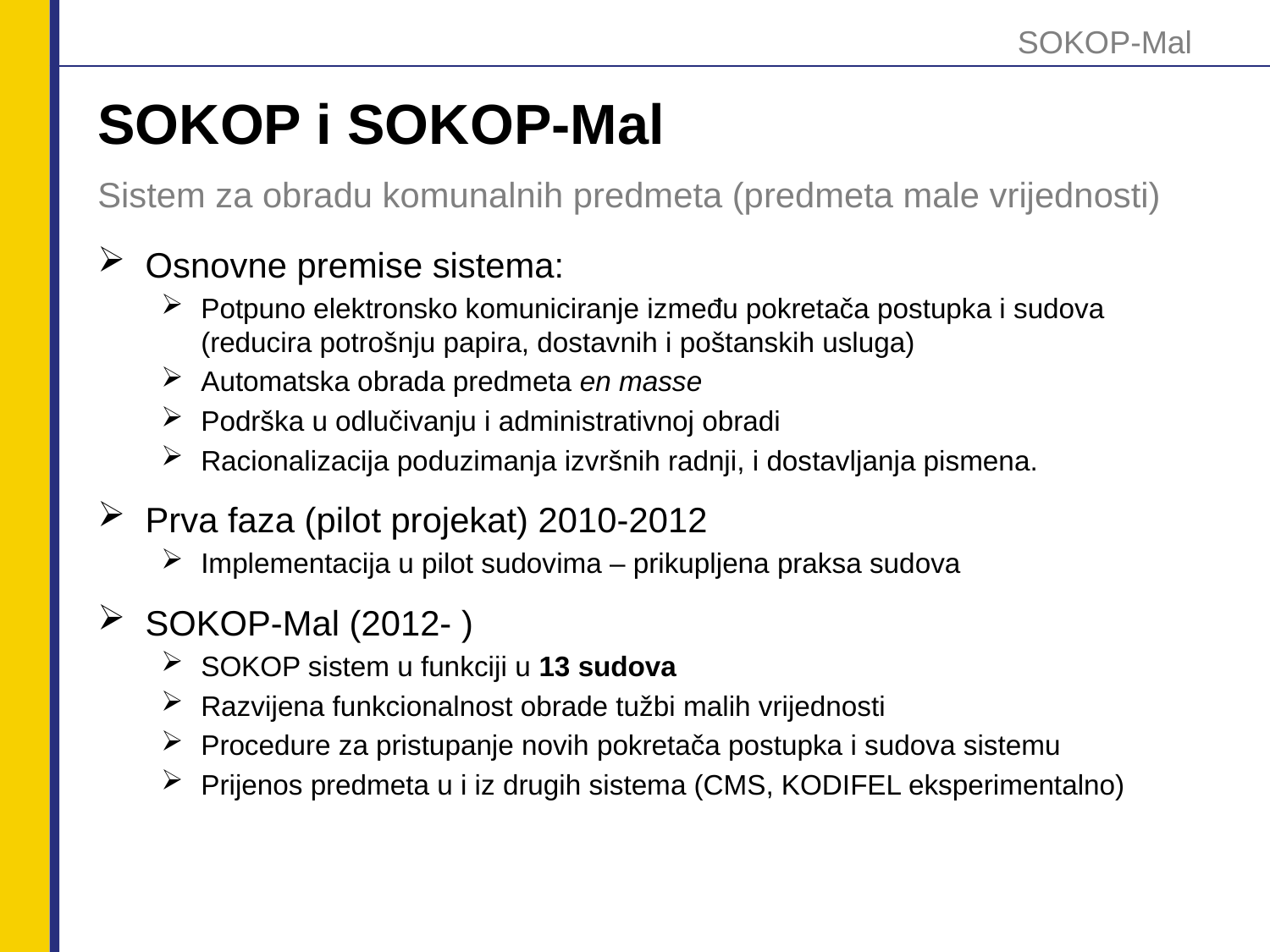

SOKOP-Mal
# SOKOP i SOKOP-Mal Sistem za obradu komunalnih predmeta (predmeta male vrijednosti)
Osnovne premise sistema:
Potpuno elektronsko komuniciranje između pokretača postupka i sudova (reducira potrošnju papira, dostavnih i poštanskih usluga)
Automatska obrada predmeta en masse
Podrška u odlučivanju i administrativnoj obradi
Racionalizacija poduzimanja izvršnih radnji, i dostavljanja pismena.
Prva faza (pilot projekat) 2010-2012
Implementacija u pilot sudovima – prikupljena praksa sudova
SOKOP-Mal (2012- )
SOKOP sistem u funkciji u 13 sudova
Razvijena funkcionalnost obrade tužbi malih vrijednosti
Procedure za pristupanje novih pokretača postupka i sudova sistemu
Prijenos predmeta u i iz drugih sistema (CMS, KODIFEL eksperimentalno)